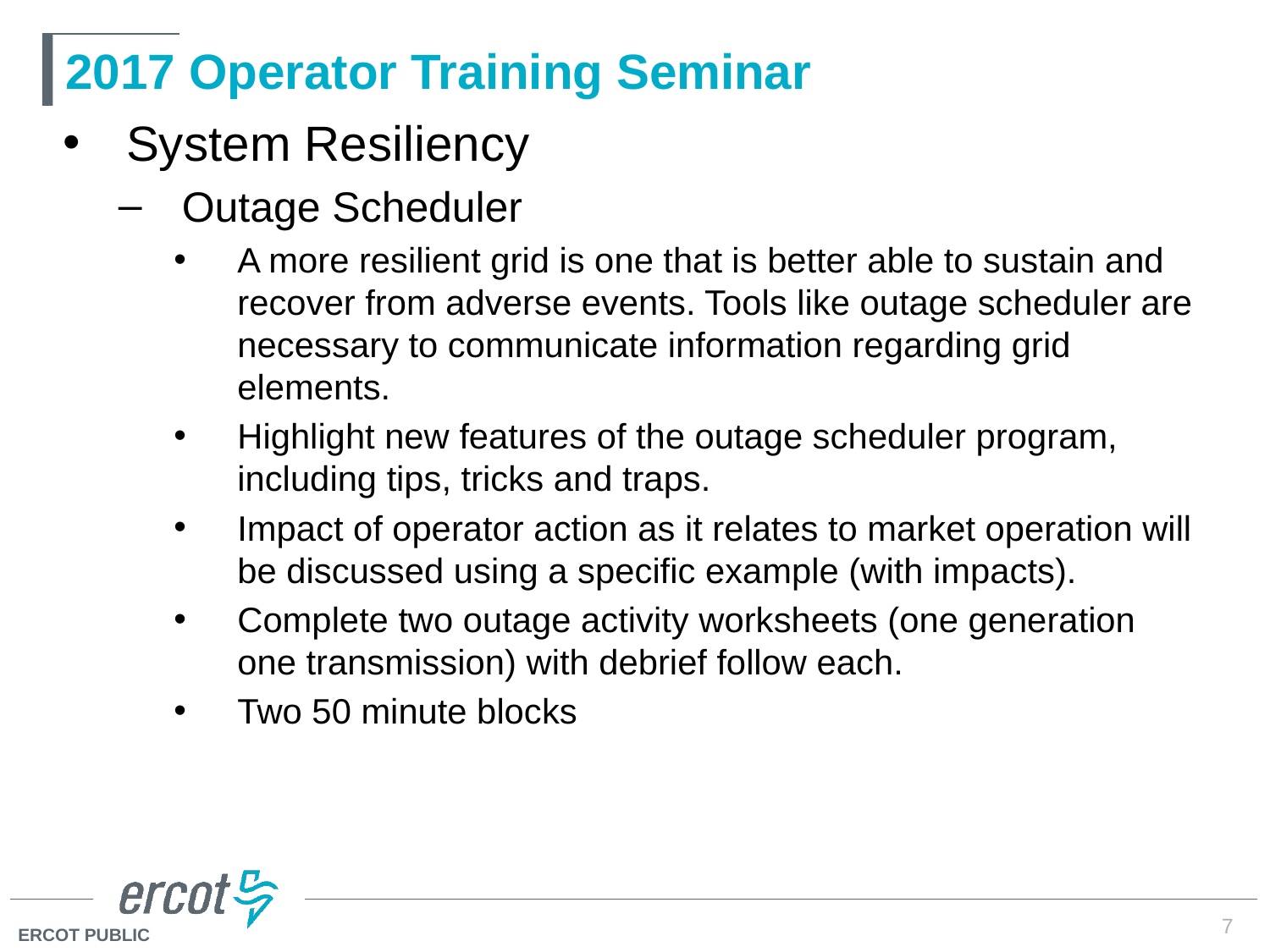

# 2017 Operator Training Seminar
System Resiliency
Outage Scheduler
A more resilient grid is one that is better able to sustain and recover from adverse events. Tools like outage scheduler are necessary to communicate information regarding grid elements.
Highlight new features of the outage scheduler program, including tips, tricks and traps.
Impact of operator action as it relates to market operation will be discussed using a specific example (with impacts).
Complete two outage activity worksheets (one generation one transmission) with debrief follow each.
Two 50 minute blocks
7